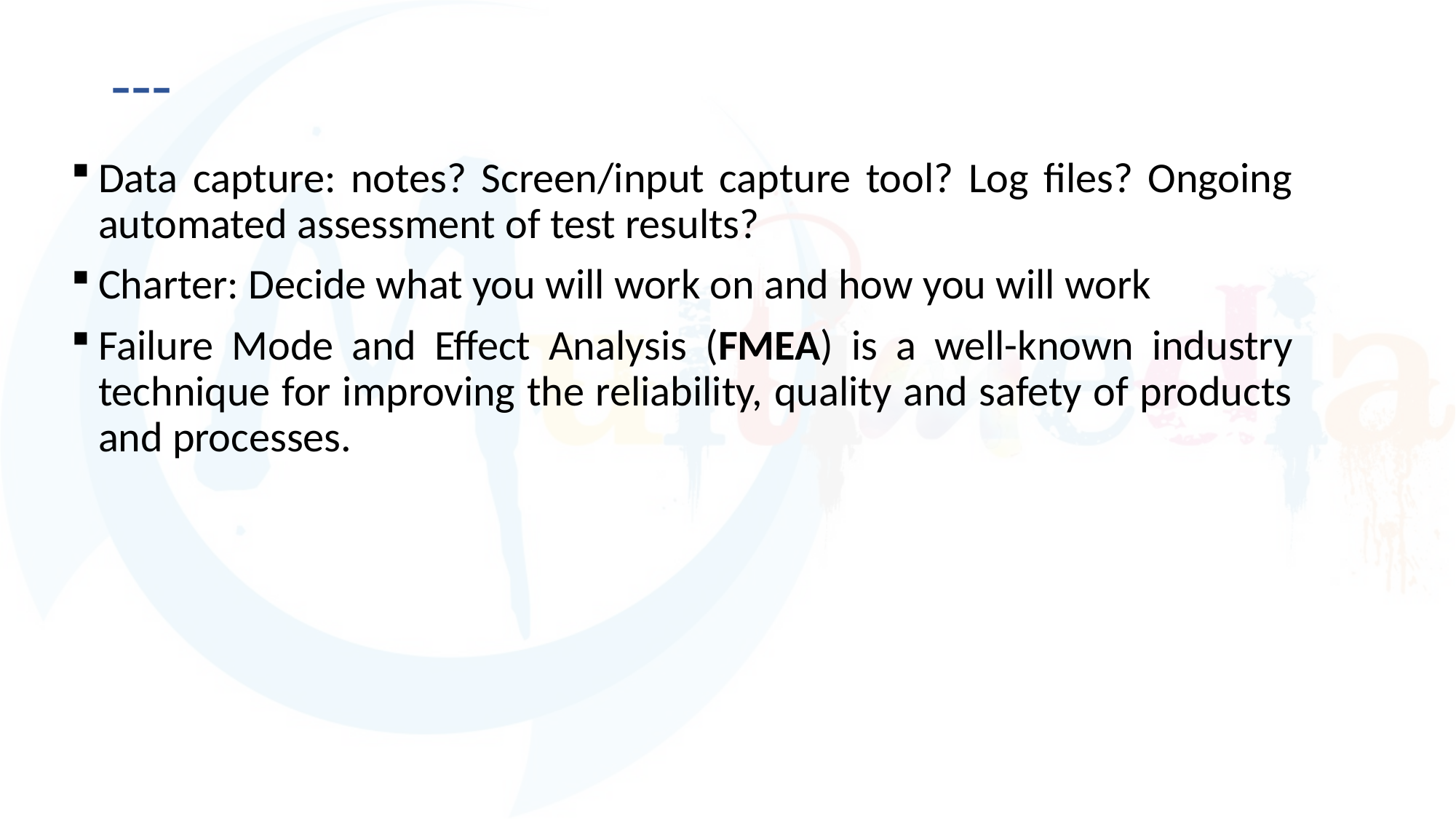

# ---
Data capture: notes? Screen/input capture tool? Log files? Ongoing automated assessment of test results?
Charter: Decide what you will work on and how you will work
Failure Mode and Effect Analysis (FMEA) is a well-known industry technique for improving the reliability, quality and safety of products and processes.